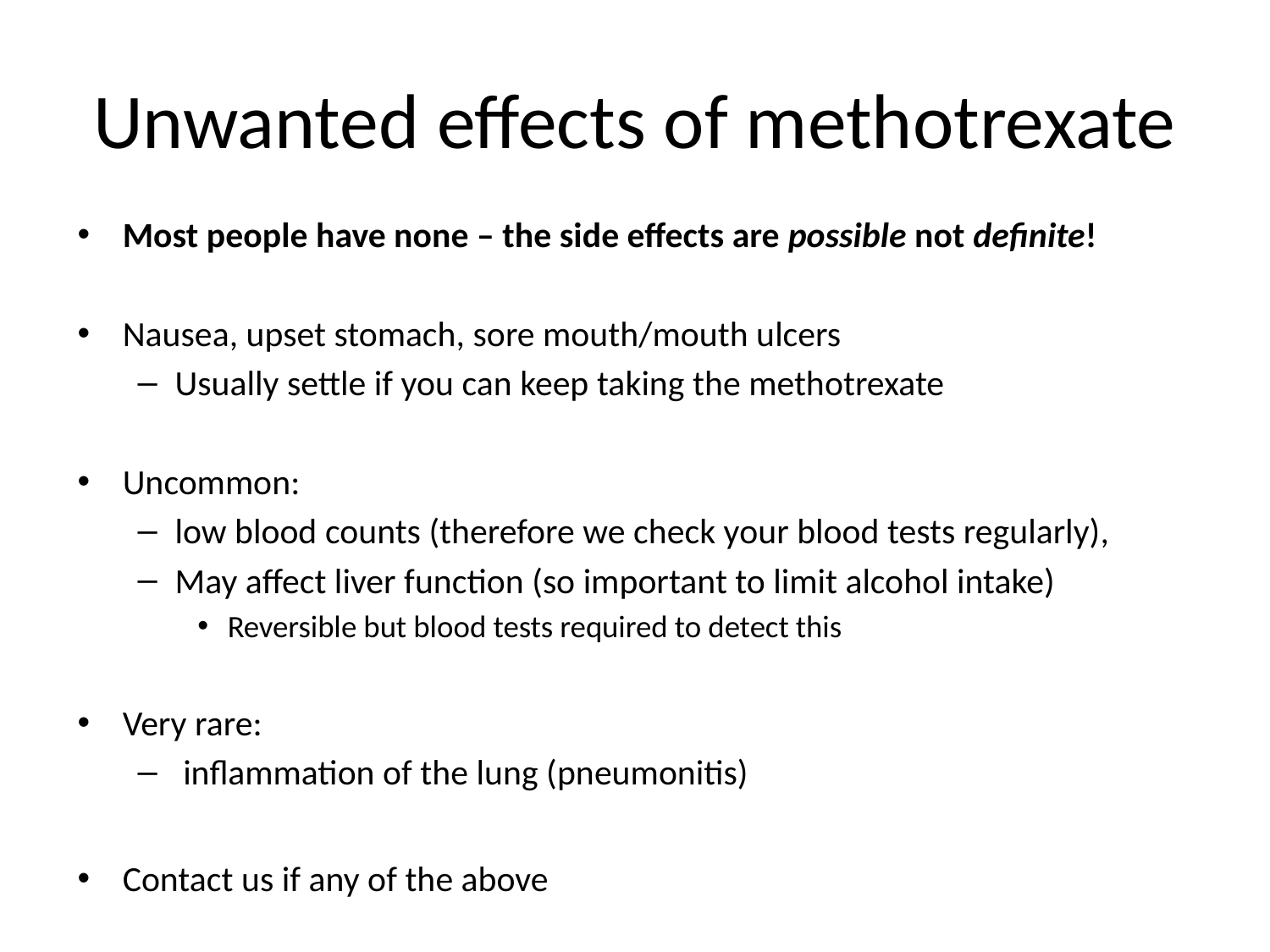

# Unwanted effects of methotrexate
Most people have none – the side effects are possible not definite!

Nausea, upset stomach, sore mouth/mouth ulcers
Usually settle if you can keep taking the methotrexate

Uncommon:
low blood counts (therefore we check your blood tests regularly),
May affect liver function (so important to limit alcohol intake)
Reversible but blood tests required to detect this

Very rare:
 inflammation of the lung (pneumonitis)

Contact us if any of the above